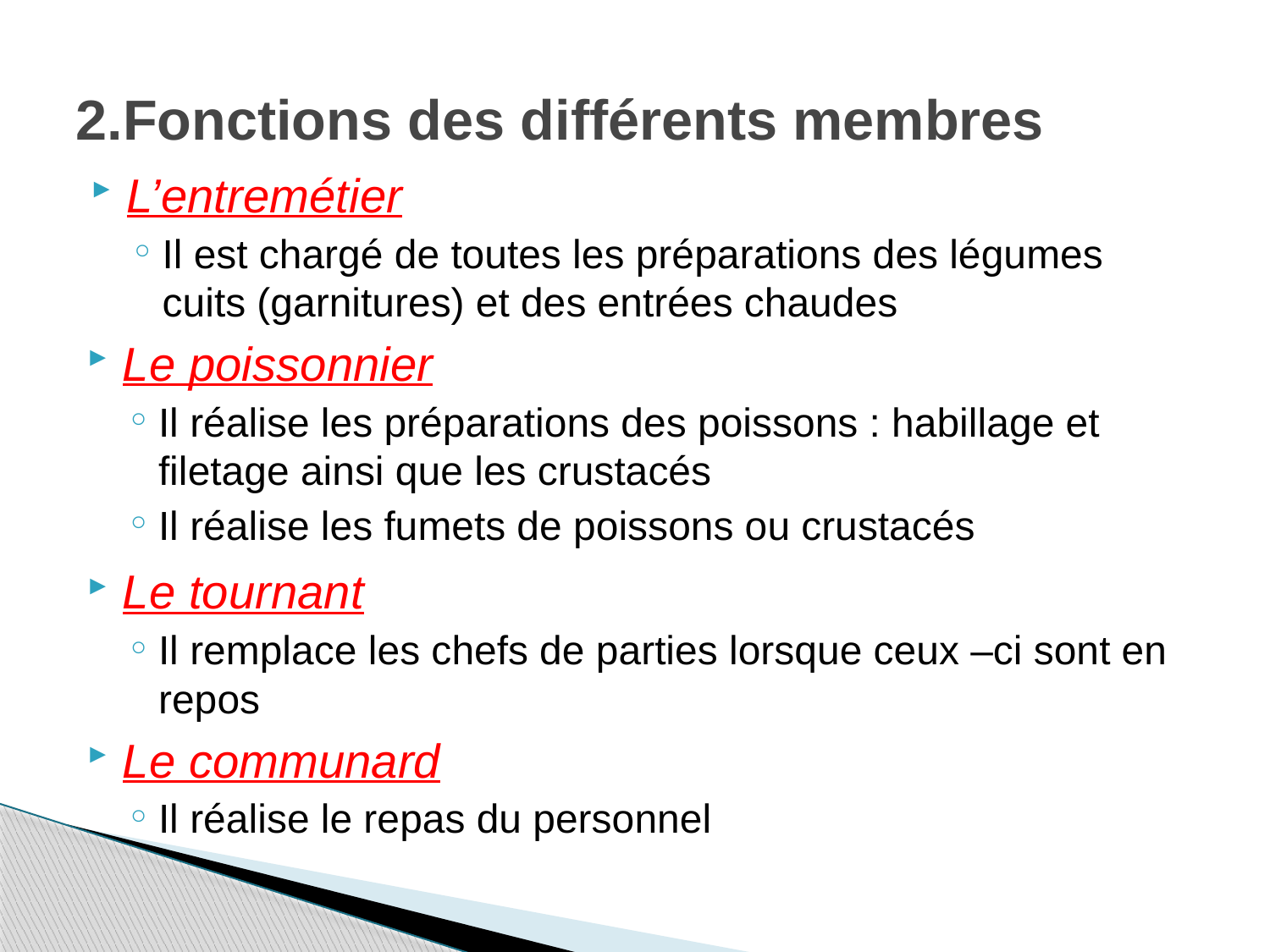

# 2.Fonctions des différents membres
L’entremétier
Il est chargé de toutes les préparations des légumes cuits (garnitures) et des entrées chaudes
Le poissonnier
Il réalise les préparations des poissons : habillage et filetage ainsi que les crustacés
Il réalise les fumets de poissons ou crustacés
Le tournant
Il remplace les chefs de parties lorsque ceux –ci sont en repos
Le communard
Il réalise le repas du personnel